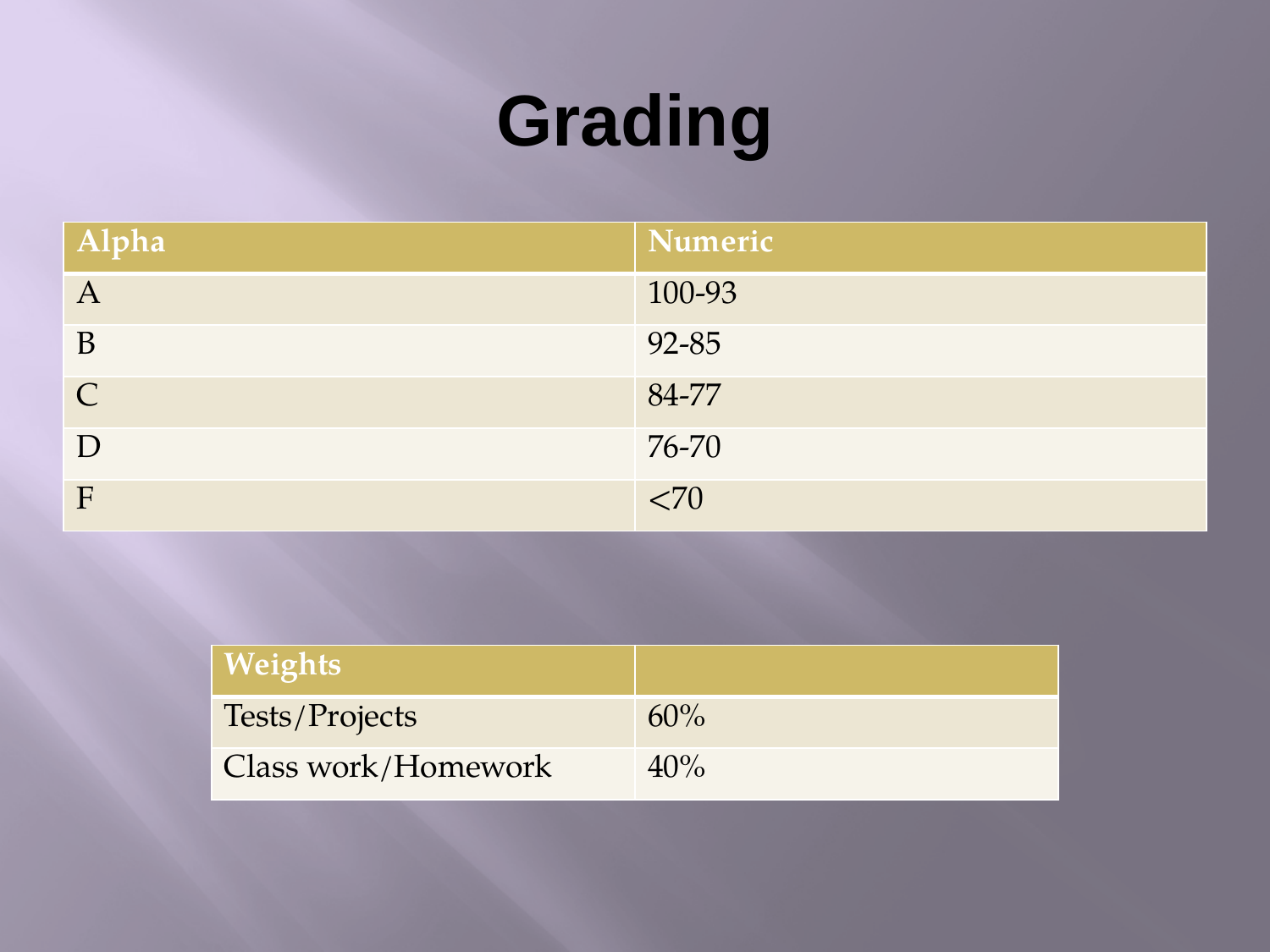

# Grading
| Alpha | Numeric |
| --- | --- |
| A | 100-93 |
| B | 92-85 |
| C | 84-77 |
| D | 76-70 |
| F | <70 |
| Weights |  |
| --- | --- |
| Tests/Projects | 60% |
| Class work/Homework | 40% |